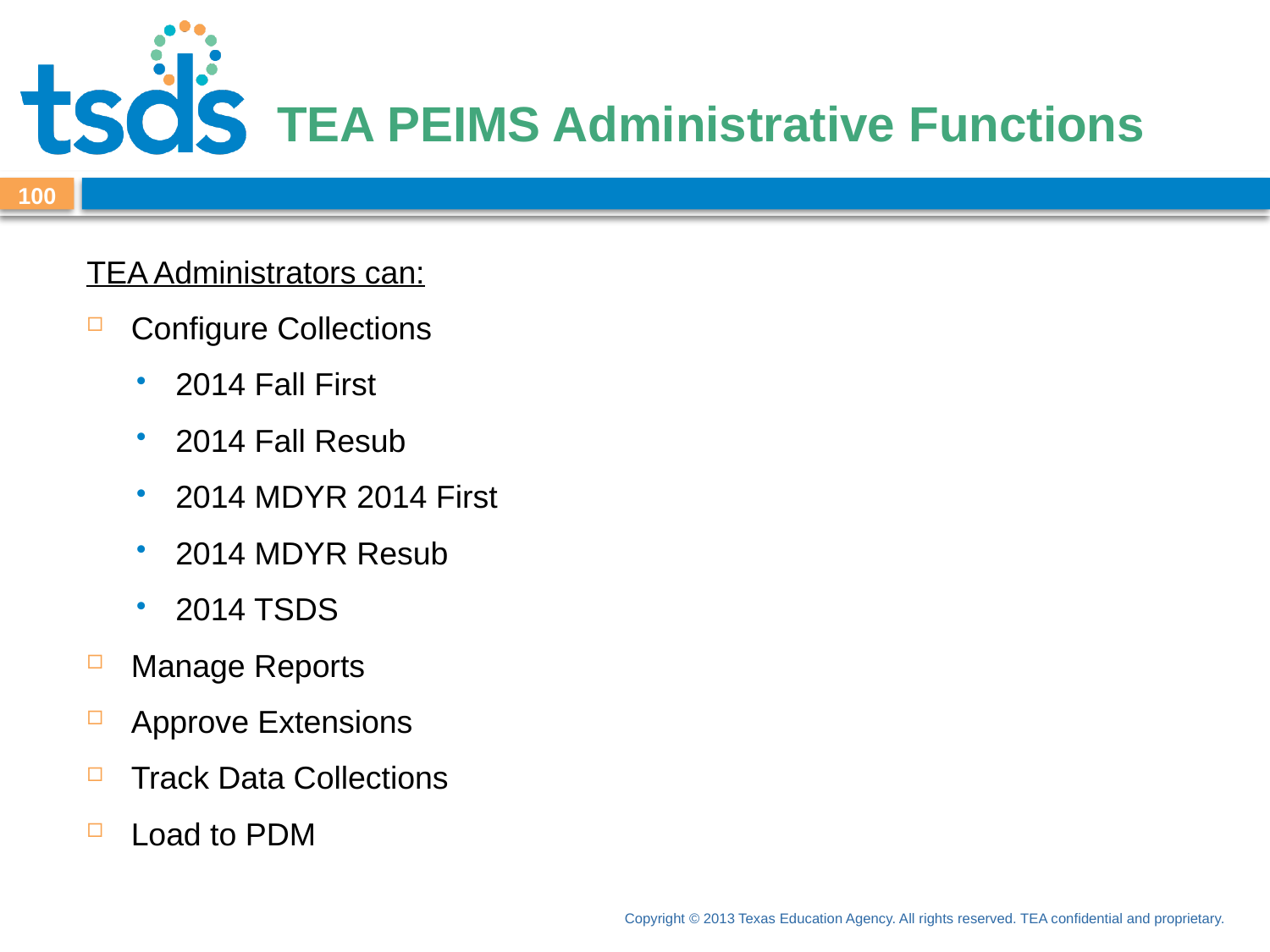

# TEA PEIMS Administrative Functions
100
TEA Administrators can:
Configure Collections
2014 Fall First
2014 Fall Resub
2014 MDYR 2014 First
2014 MDYR Resub
2014 TSDS
Manage Reports
Approve Extensions
Track Data Collections
Load to PDM